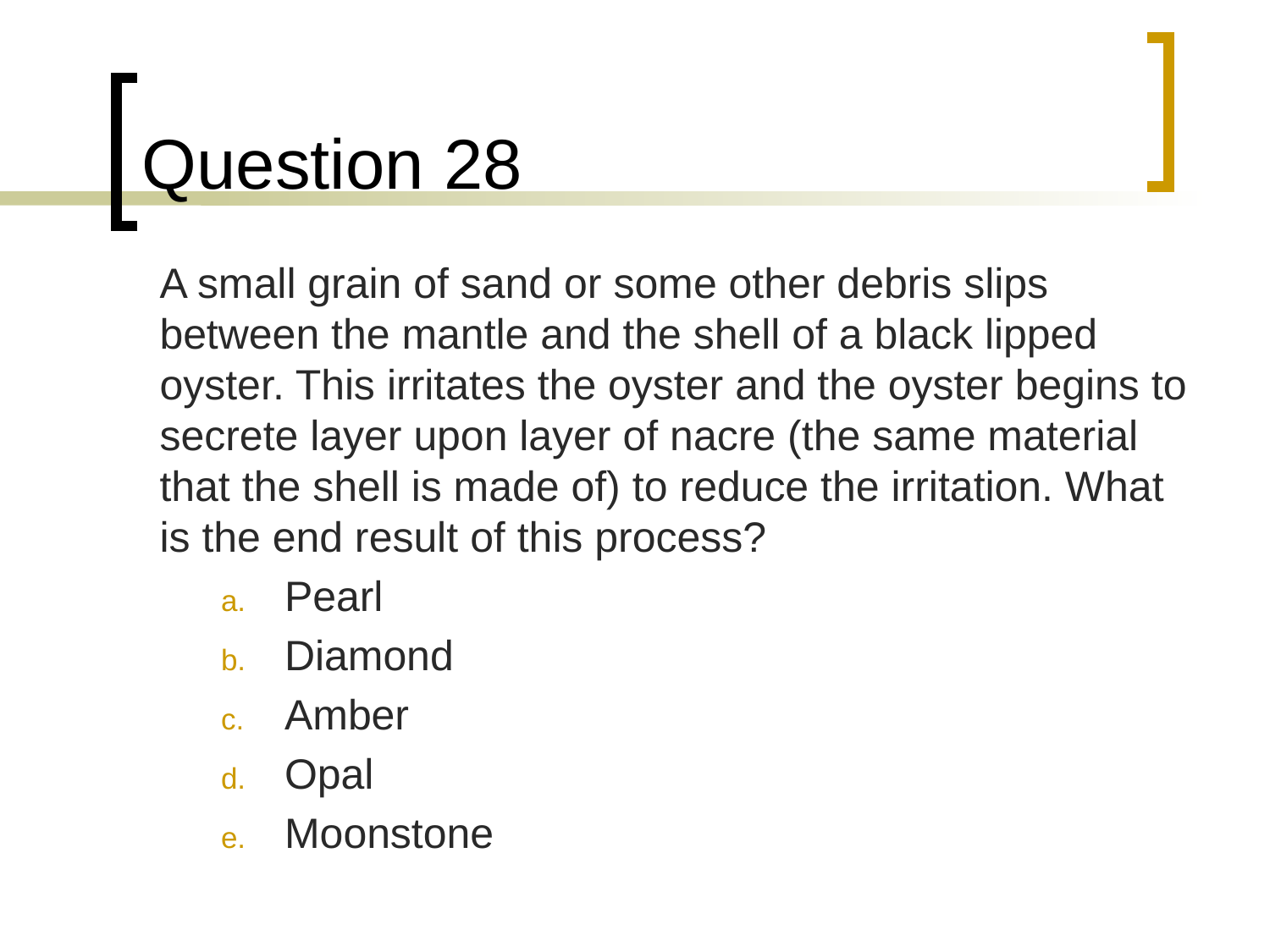

# Question 28

	A small grain of sand or some other debris slips between the mantle and the shell of a black lipped oyster. This irritates the oyster and the oyster begins to secrete layer upon layer of nacre (the same material that the shell is made of) to reduce the irritation. What is the end result of this process?
Pearl
Diamond
Amber
Opal
Moonstone